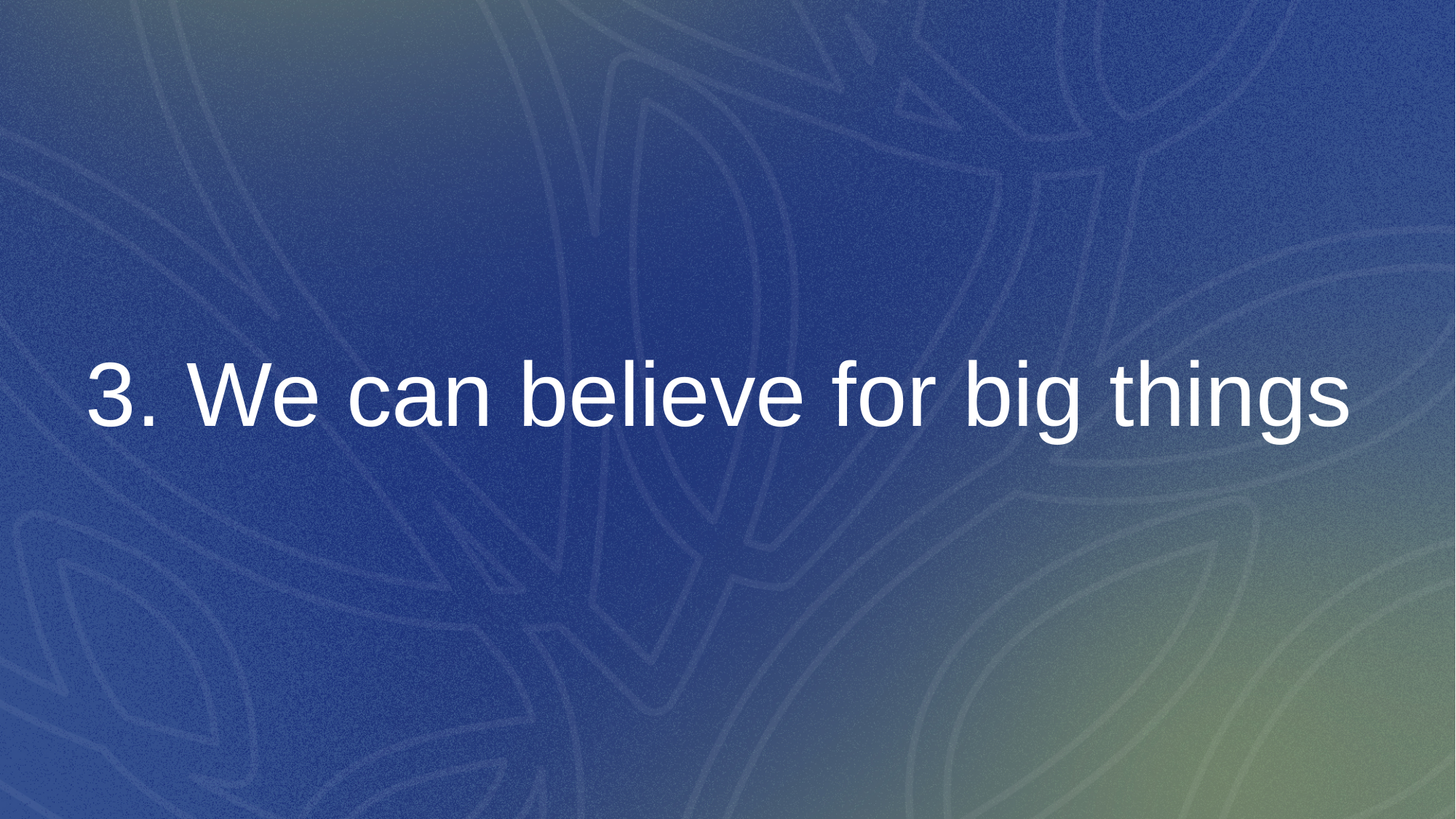

# 3. We can believe for big things